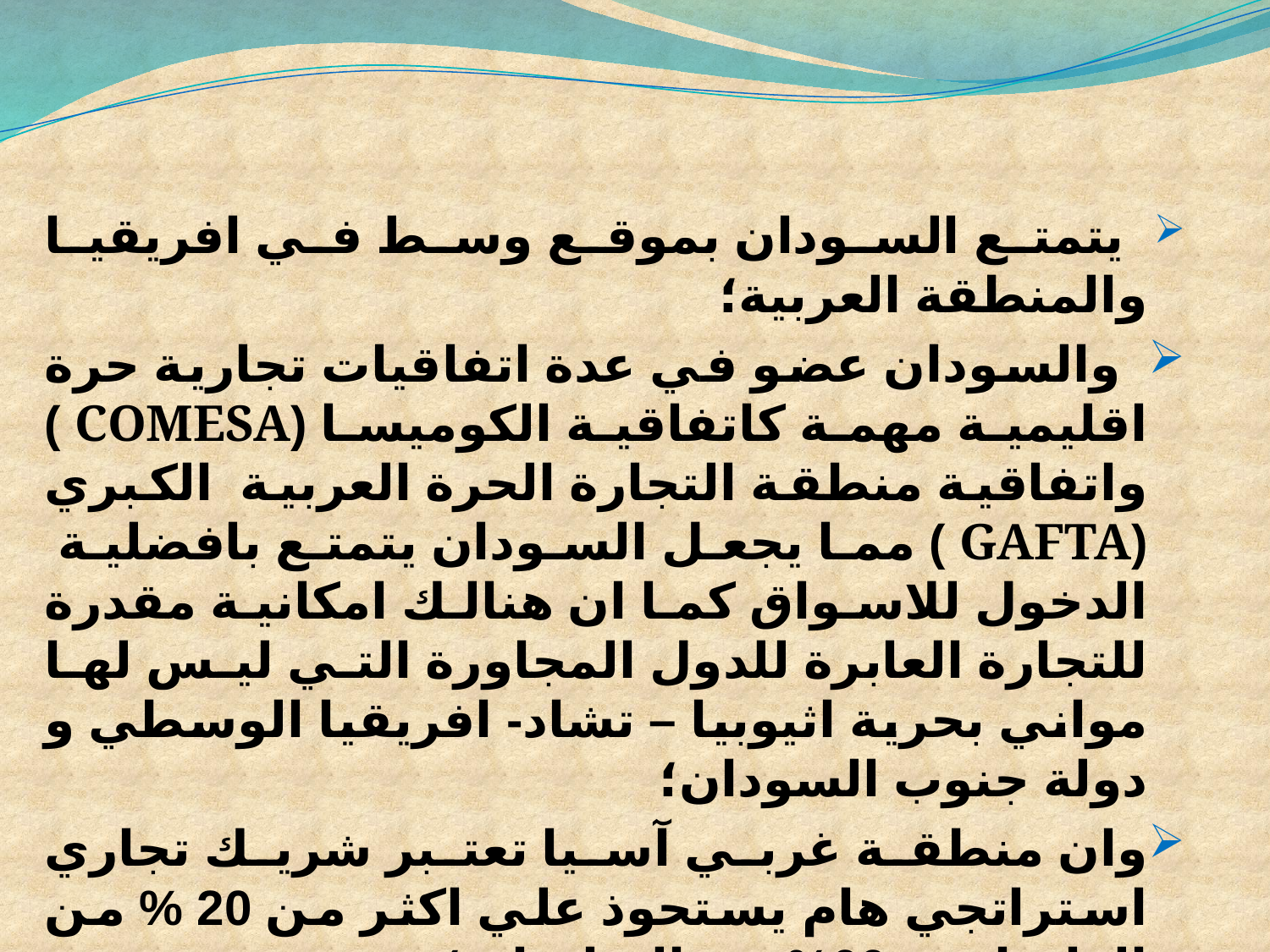

يتمتع السودان بموقع وسط في افريقيا والمنطقة العربية؛
  والسودان عضو في عدة اتفاقيات تجارية حرة اقليمية مهمة كاتفاقية الكوميسا (COMESA ) واتفاقية منطقة التجارة الحرة العربية  الكبري (GAFTA ) مما يجعل السودان يتمتع بافضلية  الدخول للاسواق كما ان هنالك امكانية مقدرة للتجارة العابرة للدول المجاورة التي ليس لها مواني بحرية اثيوبيا – تشاد- افريقيا الوسطي و دولة جنوب السودان؛
وان منطقة غربي آسيا تعتبر شريك تجاري استراتجي هام يستحوذ علي اكثر من 20 % من الواردات و 66% من الصادرات؛